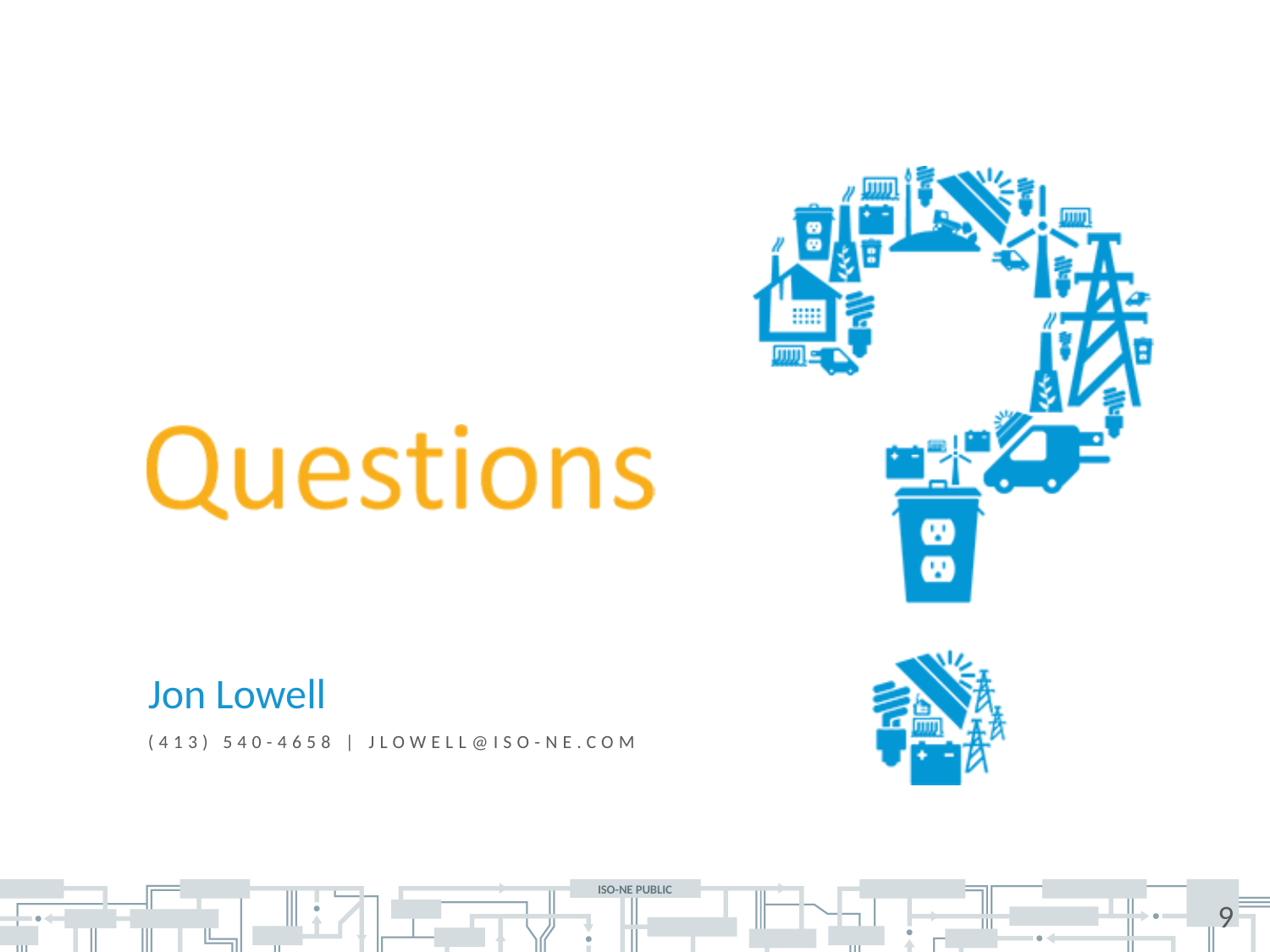

Jon Lowell
(413) 540-4658 | jlowell@iso-ne.com
9